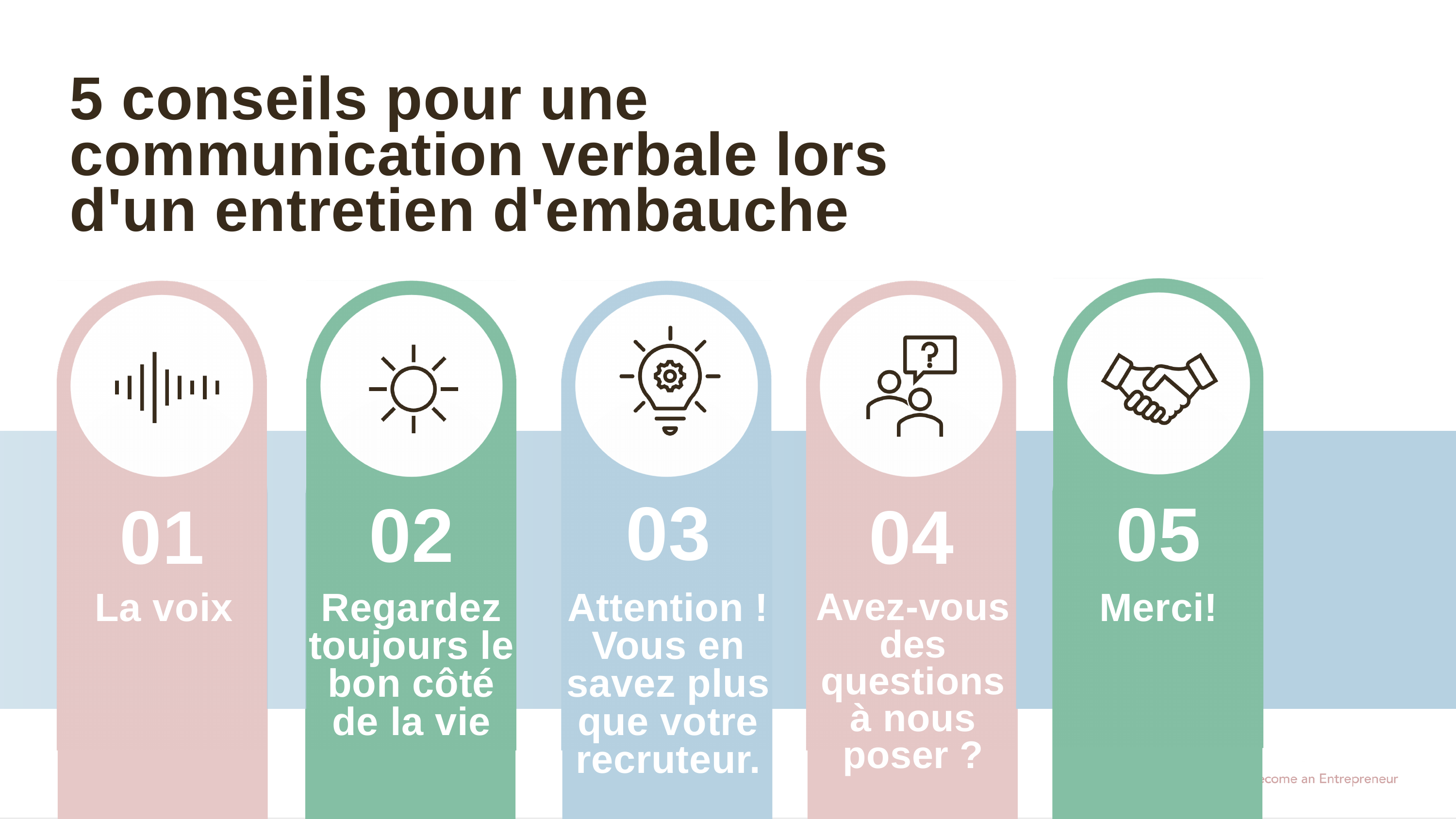

5 conseils pour une communication verbale lors d'un entretien d'embauche

03
05
02
04
01

La voix
Regardez toujours le bon côté de la vie

Attention ! Vous en savez plus que votre recruteur.

Avez-vous des questions à nous poser ?

Merci!